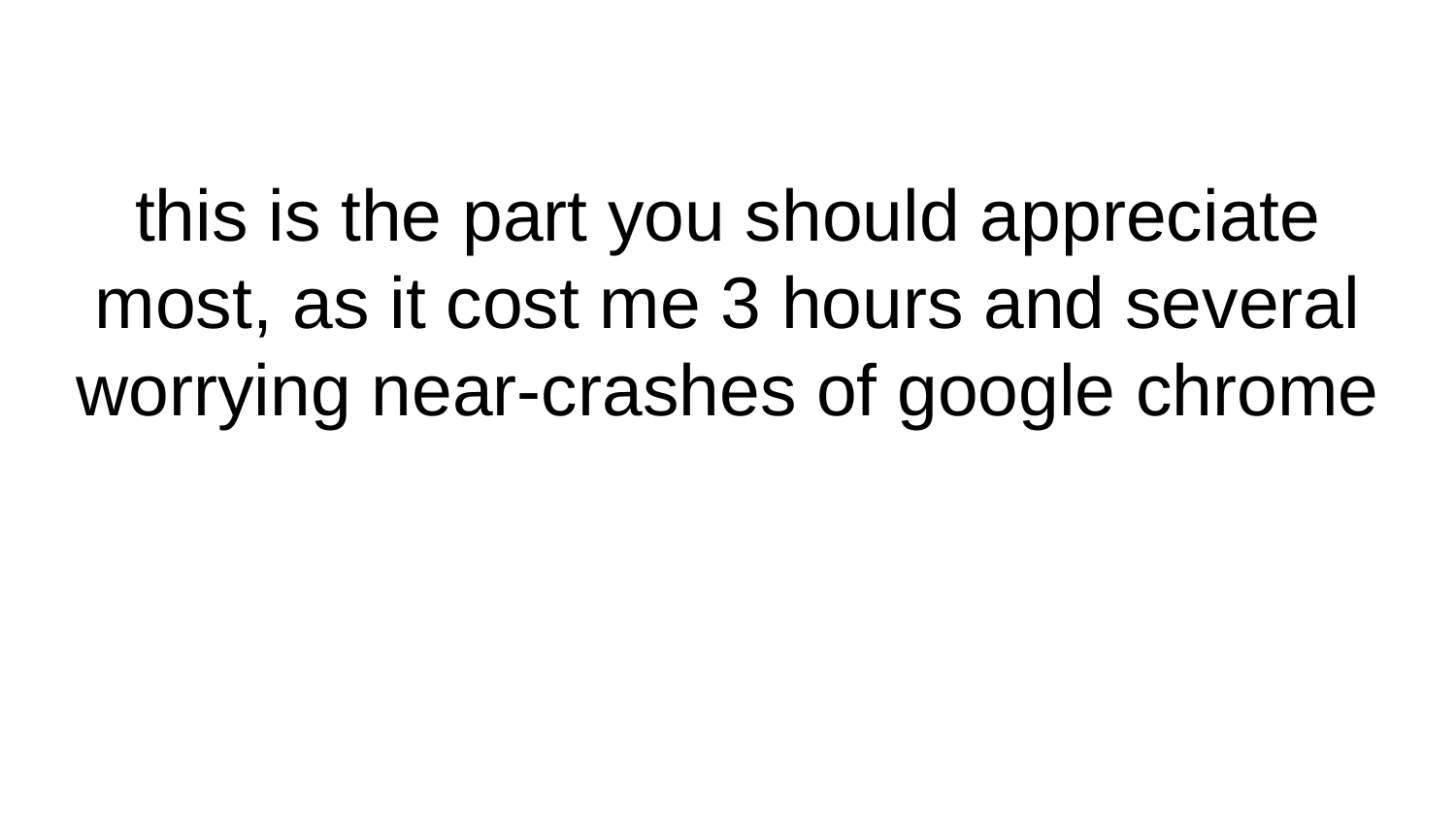

# this is the part you should appreciate most, as it cost me 3 hours and several worrying near-crashes of google chrome